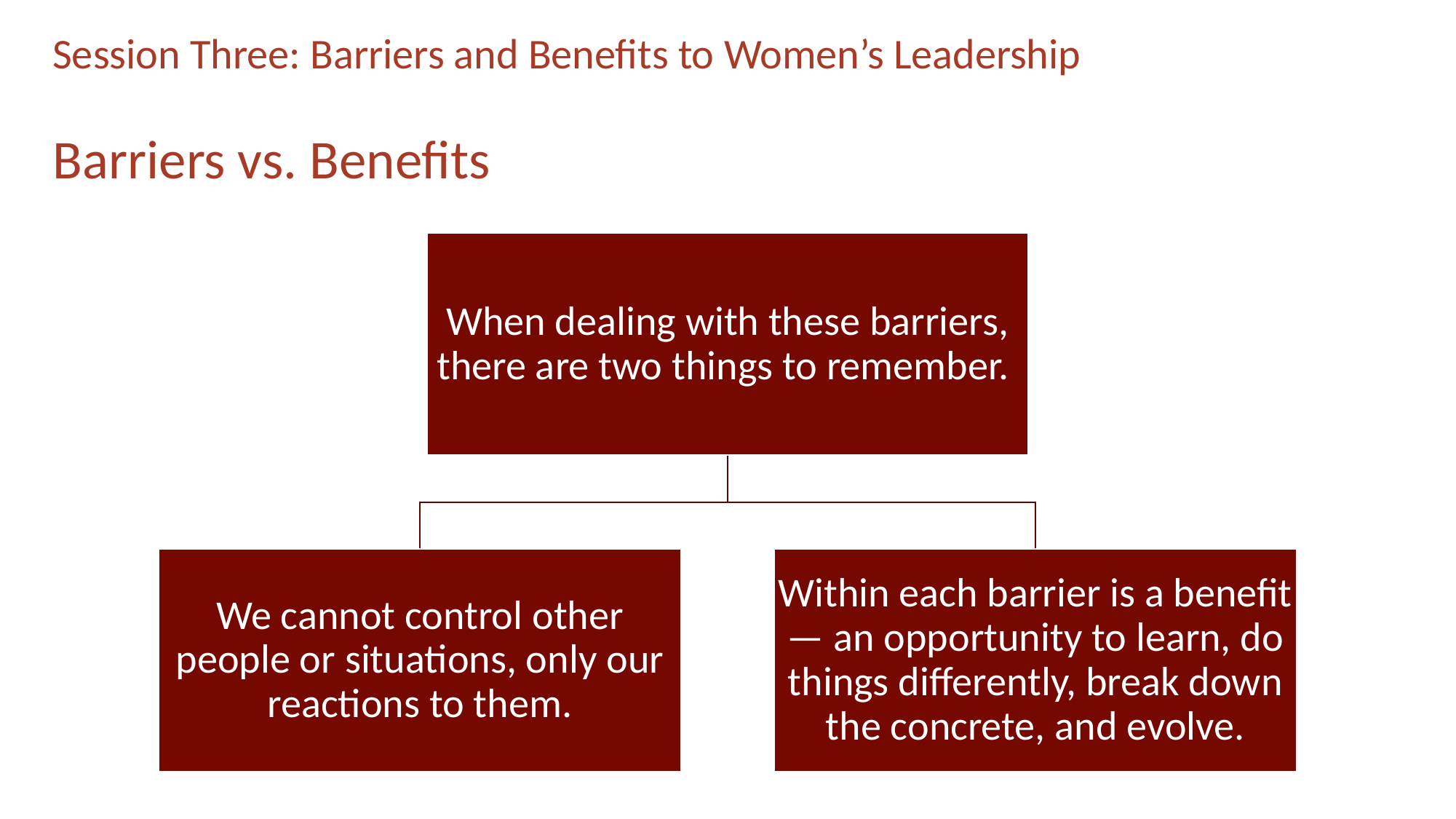

# Session Three: Barriers and Benefits to Women’s Leadership
Barriers vs. Benefits
When dealing with these barriers, there are two things to remember.
We cannot control other people or situations, only our reactions to them.
Within each barrier is a benefit — an opportunity to learn, do things differently, break down the concrete, and evolve.